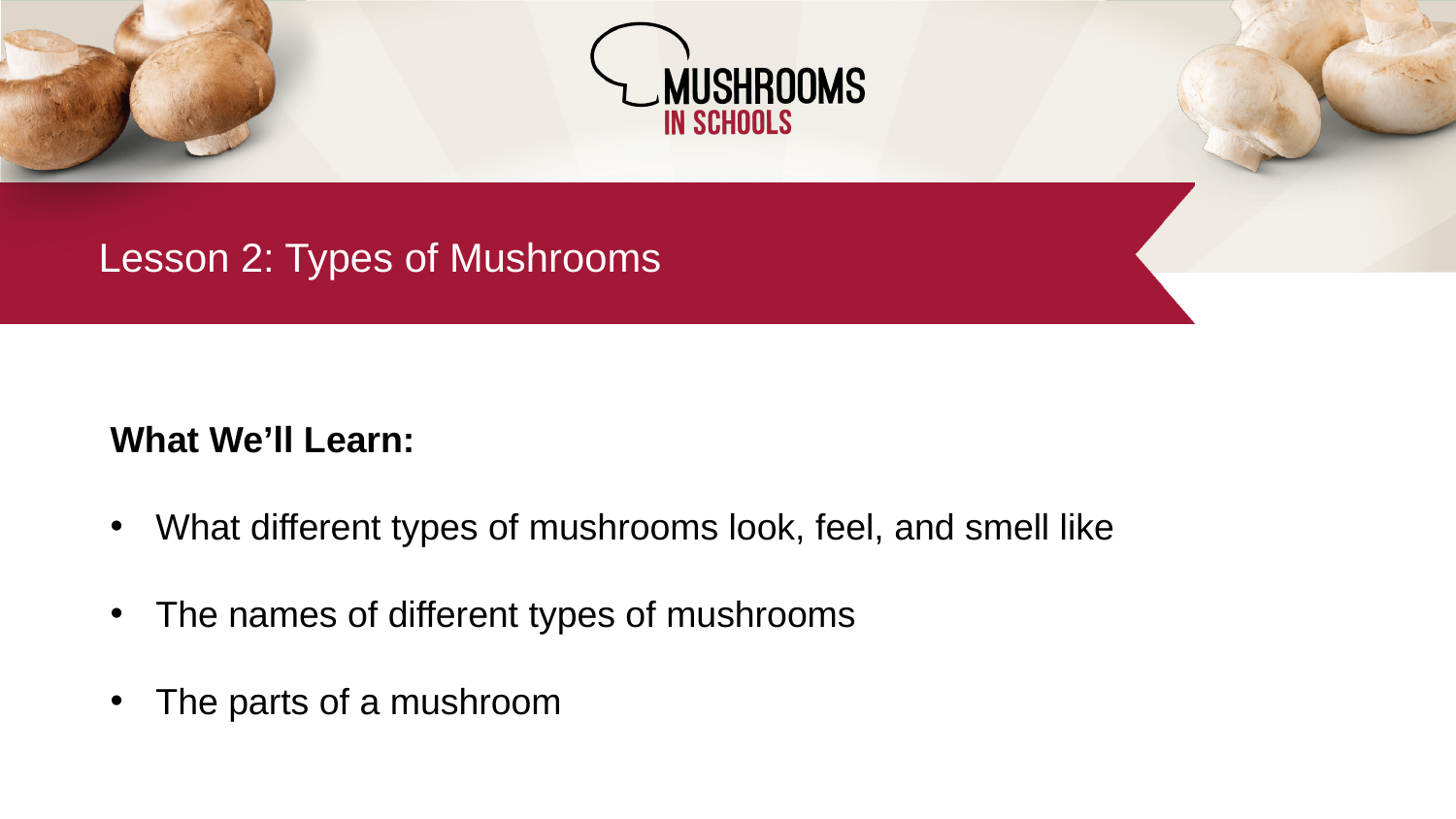

Lesson 2: Types of Mushrooms
What We’ll Learn:

What different types of mushrooms look, feel, and smell like

The names of different types of mushrooms

The parts of a mushroom